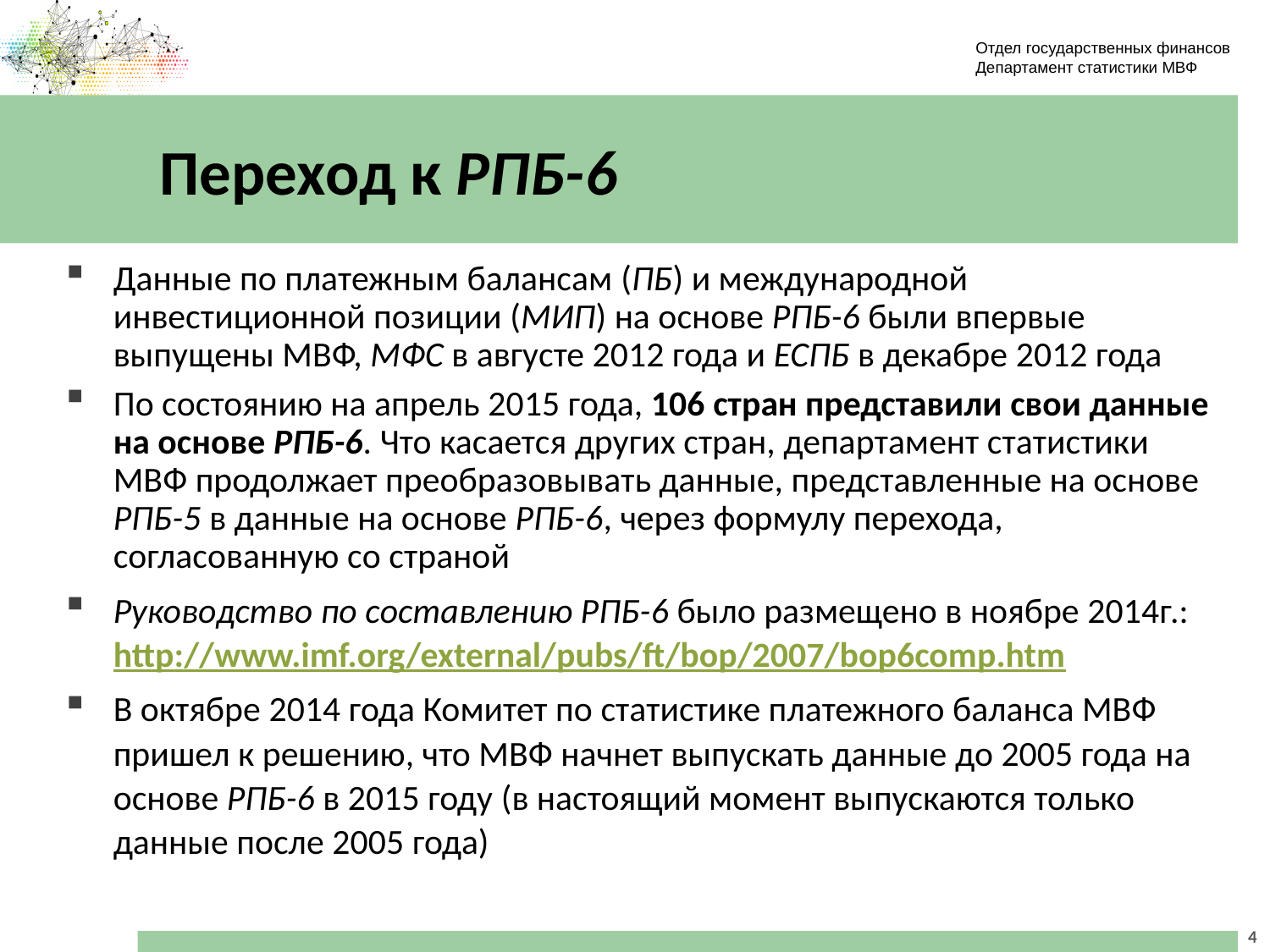

Отдел государственных финансов
Департамент статистики МВФ
# Переход к РПБ-6
Данные по платежным балансам (ПБ) и международной инвестиционной позиции (МИП) на основе РПБ-6 были впервые выпущены МВФ, МФС в августе 2012 года и ЕСПБ в декабре 2012 года
По состоянию на апрель 2015 года, 106 стран представили свои данные на основе РПБ-6. Что касается других стран, департамент статистики МВФ продолжает преобразовывать данные, представленные на основе РПБ-5 в данные на основе РПБ-6, через формулу перехода, согласованную со страной
Руководство по составлению РПБ-6 было размещено в ноябре 2014г.: http://www.imf.org/external/pubs/ft/bop/2007/bop6comp.htm
В октябре 2014 года Комитет по статистике платежного баланса МВФ пришел к решению, что МВФ начнет выпускать данные до 2005 года на основе РПБ-6 в 2015 году (в настоящий момент выпускаются только данные после 2005 года)

4